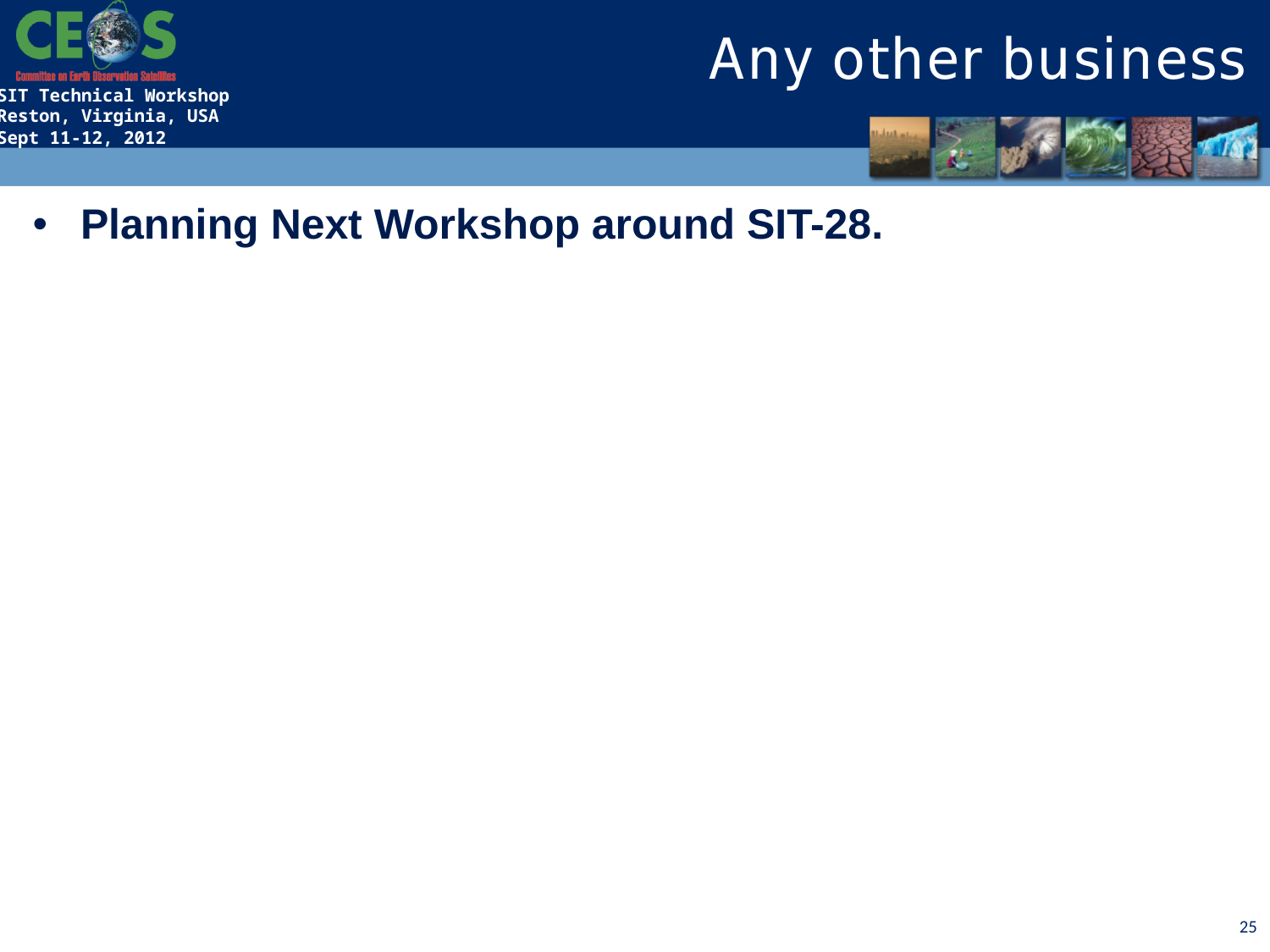

Any other business
Planning Next Workshop around SIT-28.

25